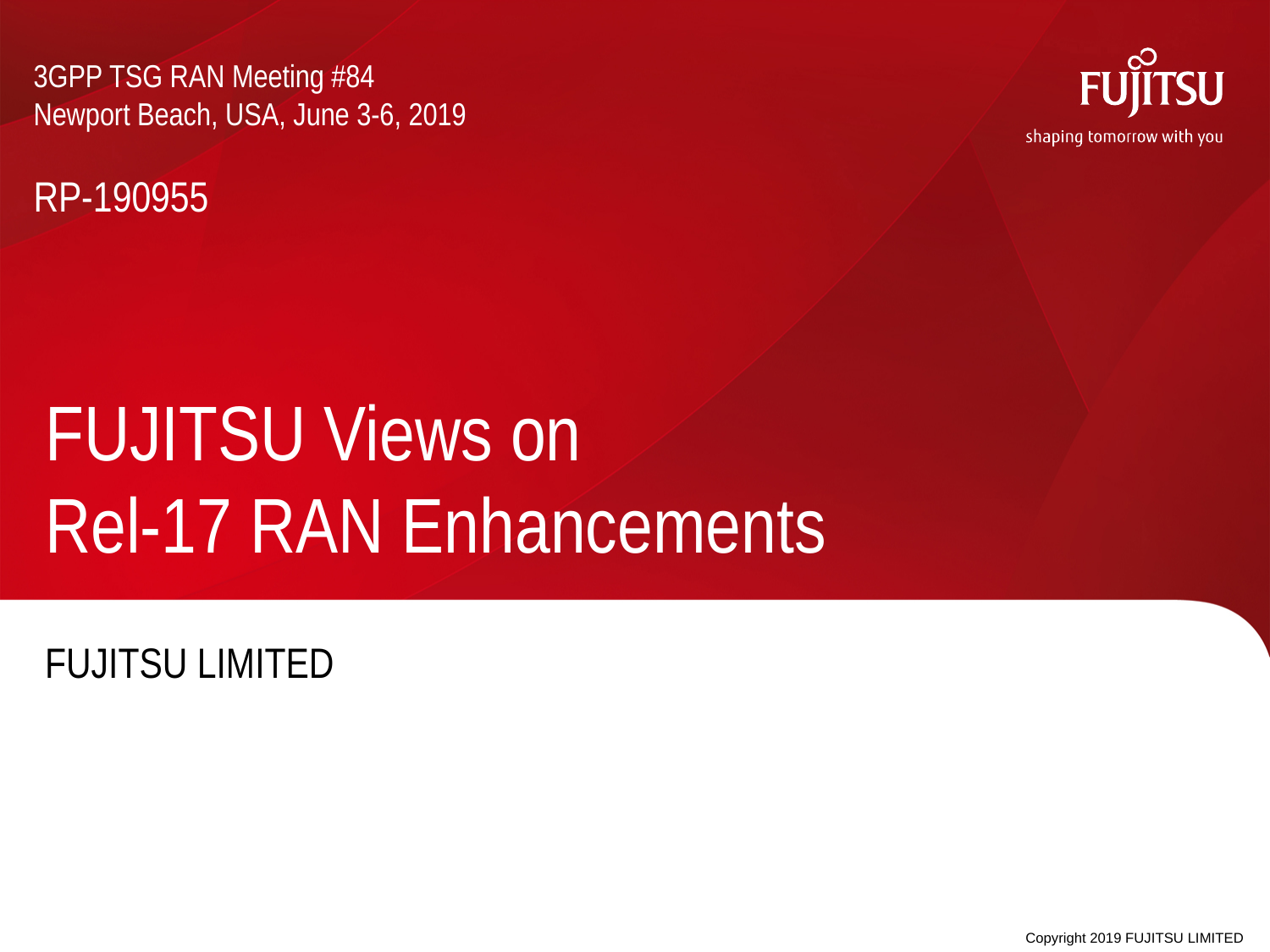

3GPP TSG RAN Meeting #84
Newport Beach, USA, June 3-6, 2019

RP-190955
# FUJITSU Views on Rel-17 RAN Enhancements
FUJITSU LIMITED
1
Copyright 2019 FUJITSU LIMITED